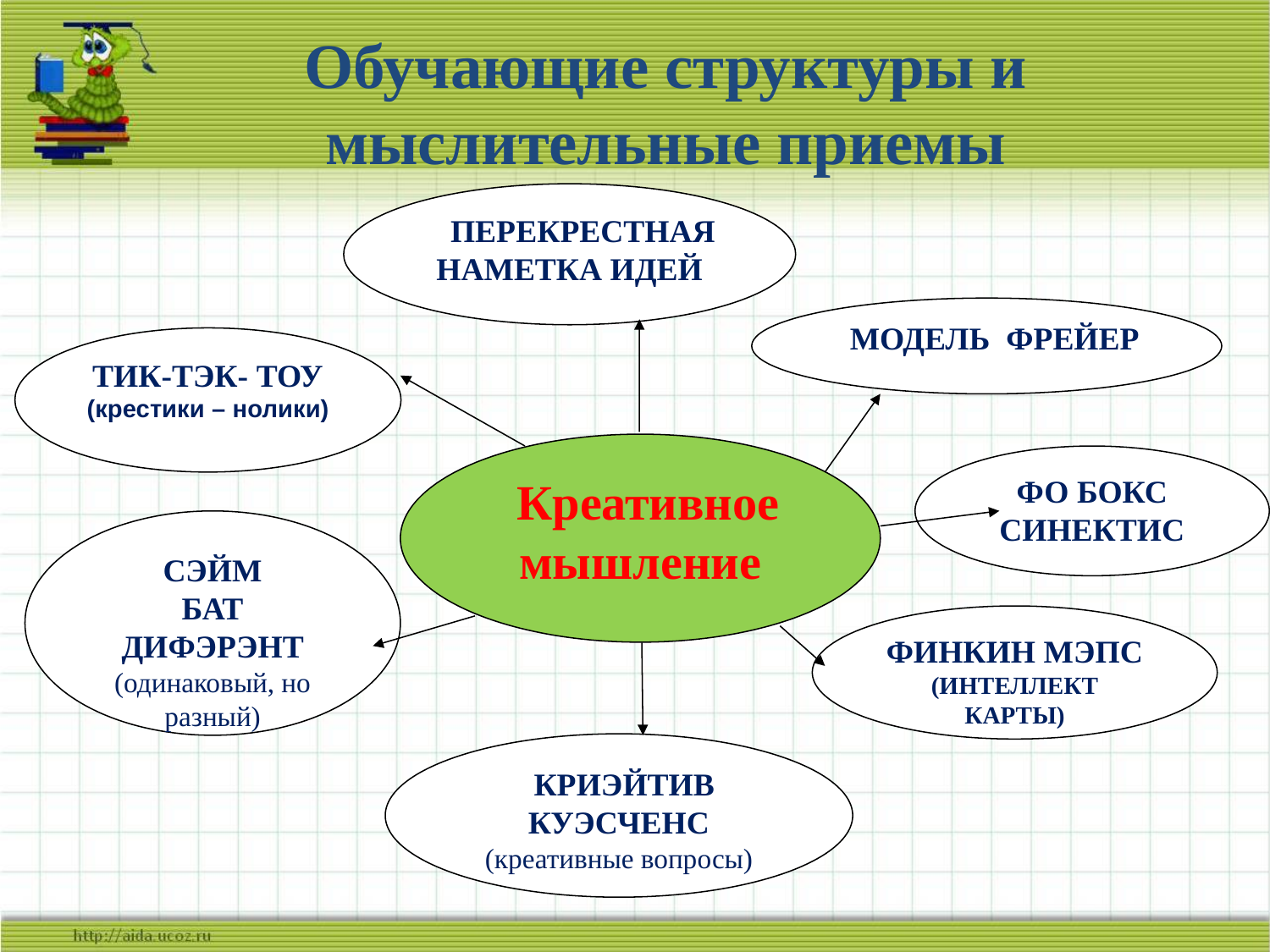

# Обучающие структуры и мыслительные приемы
     ПЕРЕКРЕСТНАЯ НАМЕТКА ИДЕЙ
   МОДЕЛЬ  ФРЕЙЕР

ТИК-ТЭК- ТОУ
(крестики – нолики)

   Креативное мышление
ФО БОКС СИНЕКТИС

СЭЙМ
БАТ ДИФЭРЭНТ
(одинаковый, но разный)

ФИНКИН МЭПС
(ИНТЕЛЛЕКТ КАРТЫ)

  КРИЭЙТИВ
КУЭСЧЕНС (креативные вопросы)